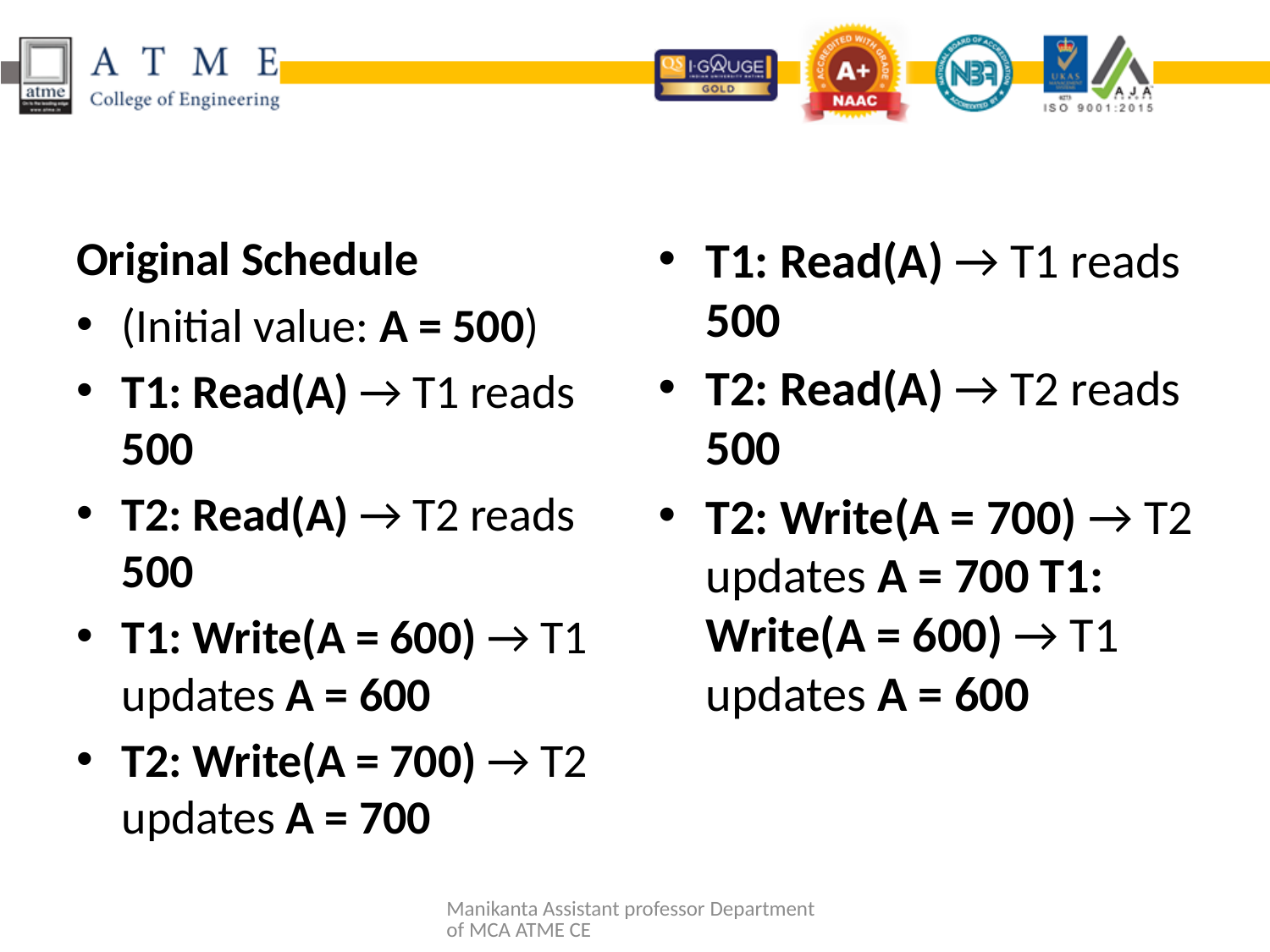

#
Original Schedule
(Initial value: A = 500)
T1: Read(A) → T1 reads 500
T2: Read(A) → T2 reads 500
T1: Write(A = 600) → T1 updates A = 600
T2: Write(A = 700) → T2 updates A = 700

T1: Read(A) → T1 reads 500
T2: Read(A) → T2 reads 500
T2: Write(A = 700) → T2 updates A = 700 T1: Write(A = 600) → T1 updates A = 600
Manikanta Assistant professor Department of MCA ATME CE